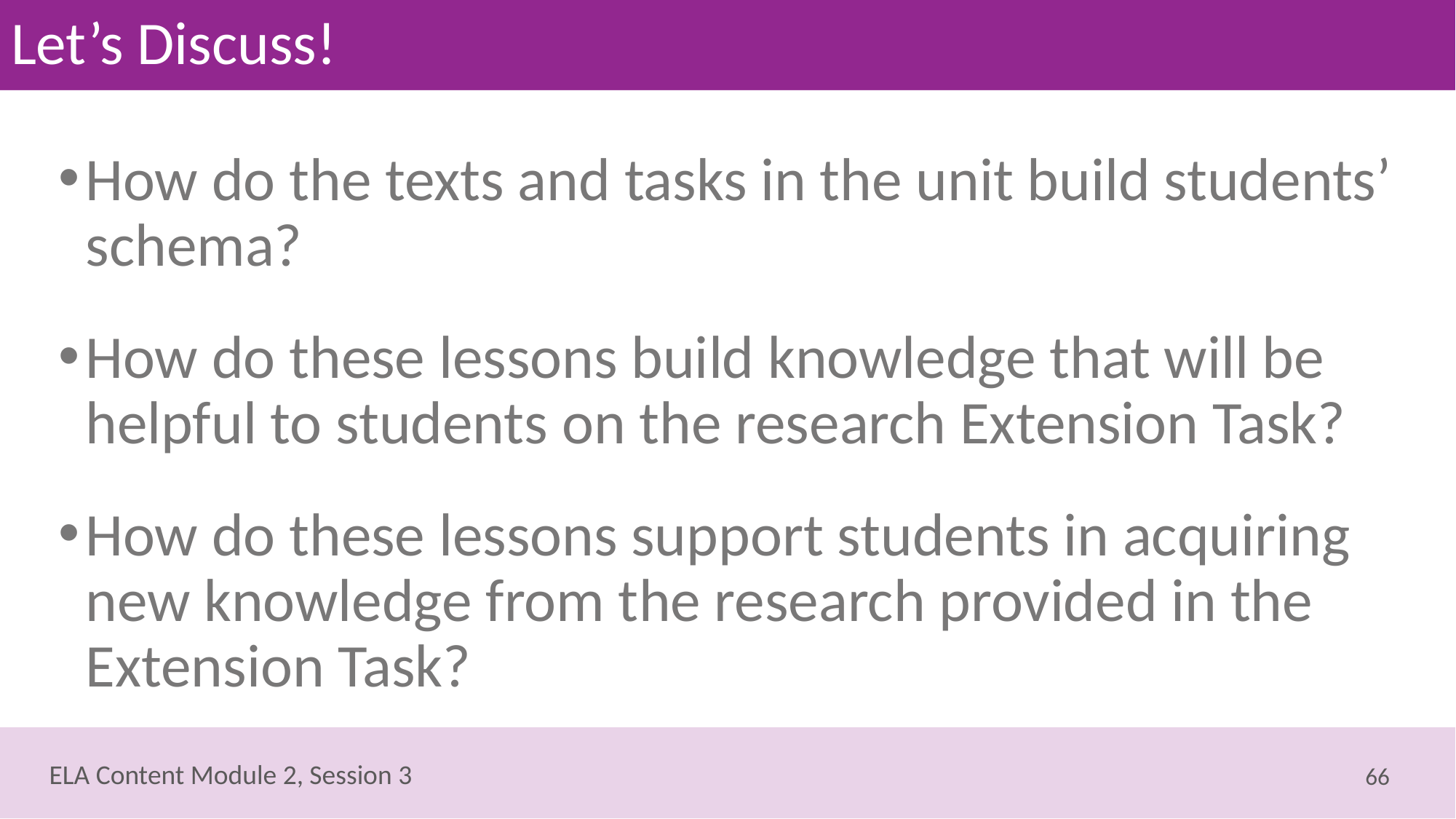

# Let’s Discuss!
How do the texts and tasks in the unit build students’ schema?

How do these lessons build knowledge that will be helpful to students on the research Extension Task?

How do these lessons support students in acquiring new knowledge from the research provided in the Extension Task?

66